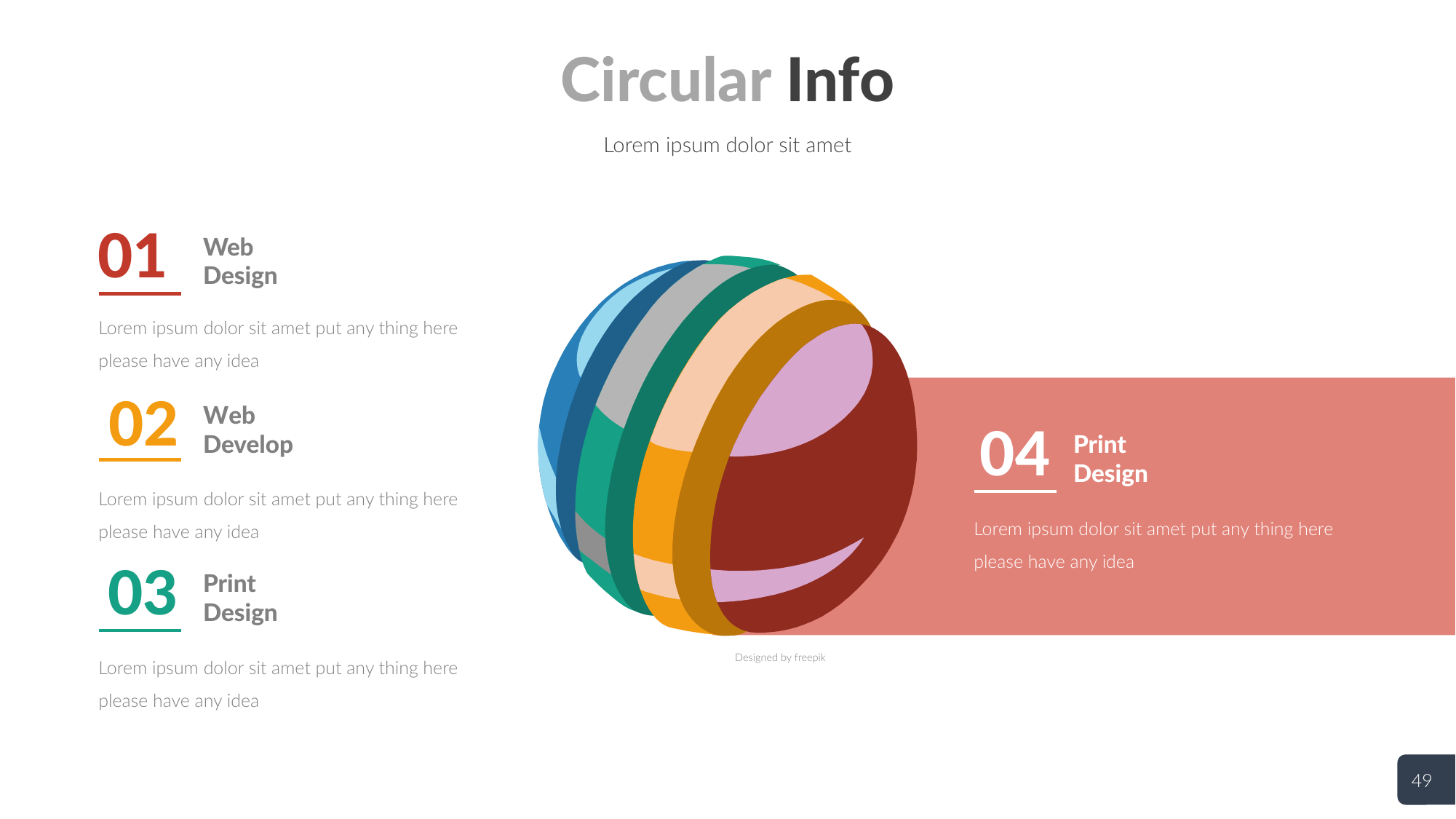

# Circular Info
Lorem ipsum dolor sit amet
01
Web
Design
Lorem ipsum dolor sit amet put any thing here please have any idea

02
Web
Develop
Lorem ipsum dolor sit amet put any thing here please have any idea
04
Print
Design
Lorem ipsum dolor sit amet put any thing here please have any idea
03
Print
Design
Lorem ipsum dolor sit amet put any thing here please have any idea
Designed by freepik

49